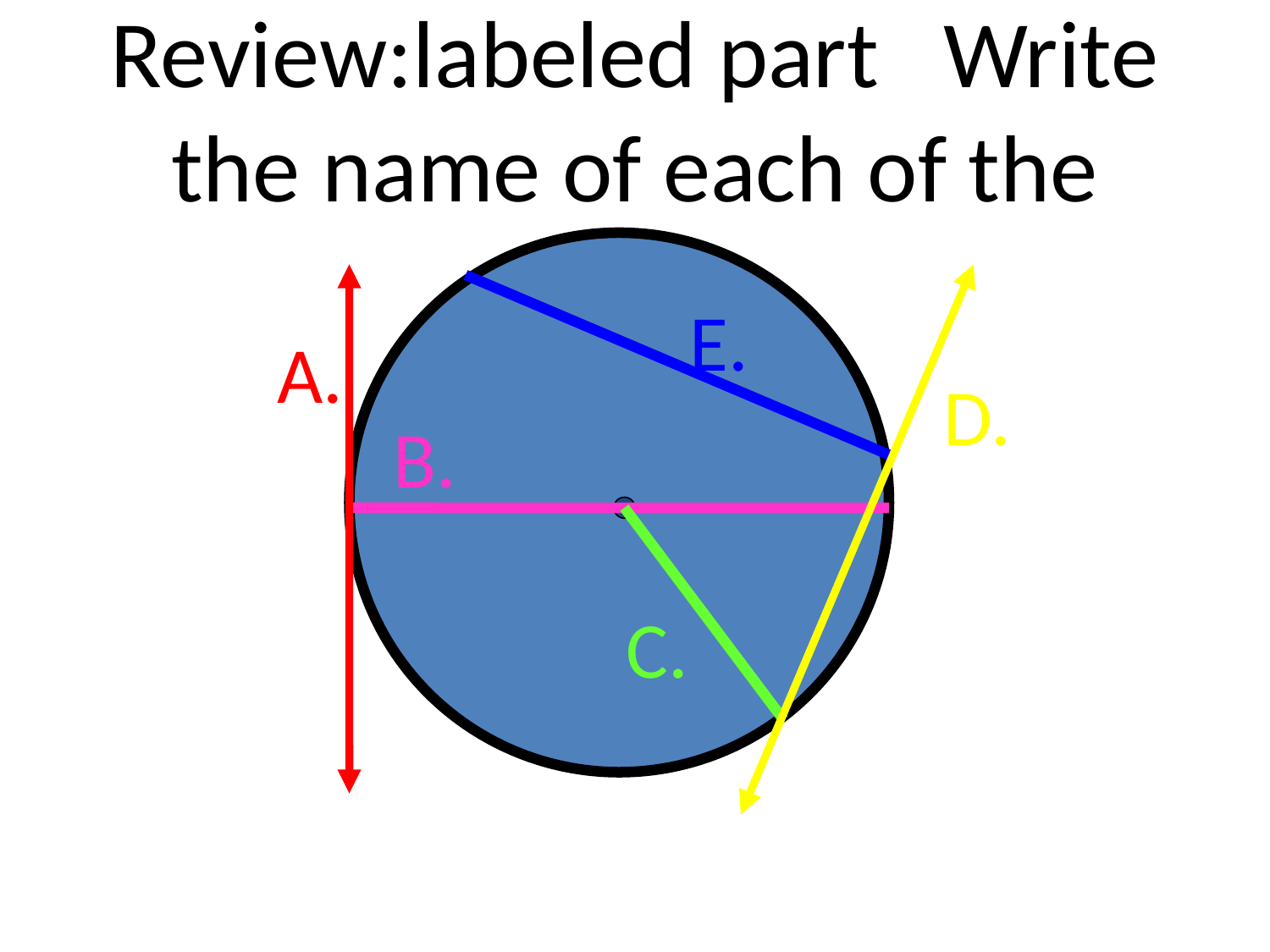

#
Review:labeled part   Write the name of each of the circle

E.
A.
D.
B.

C.